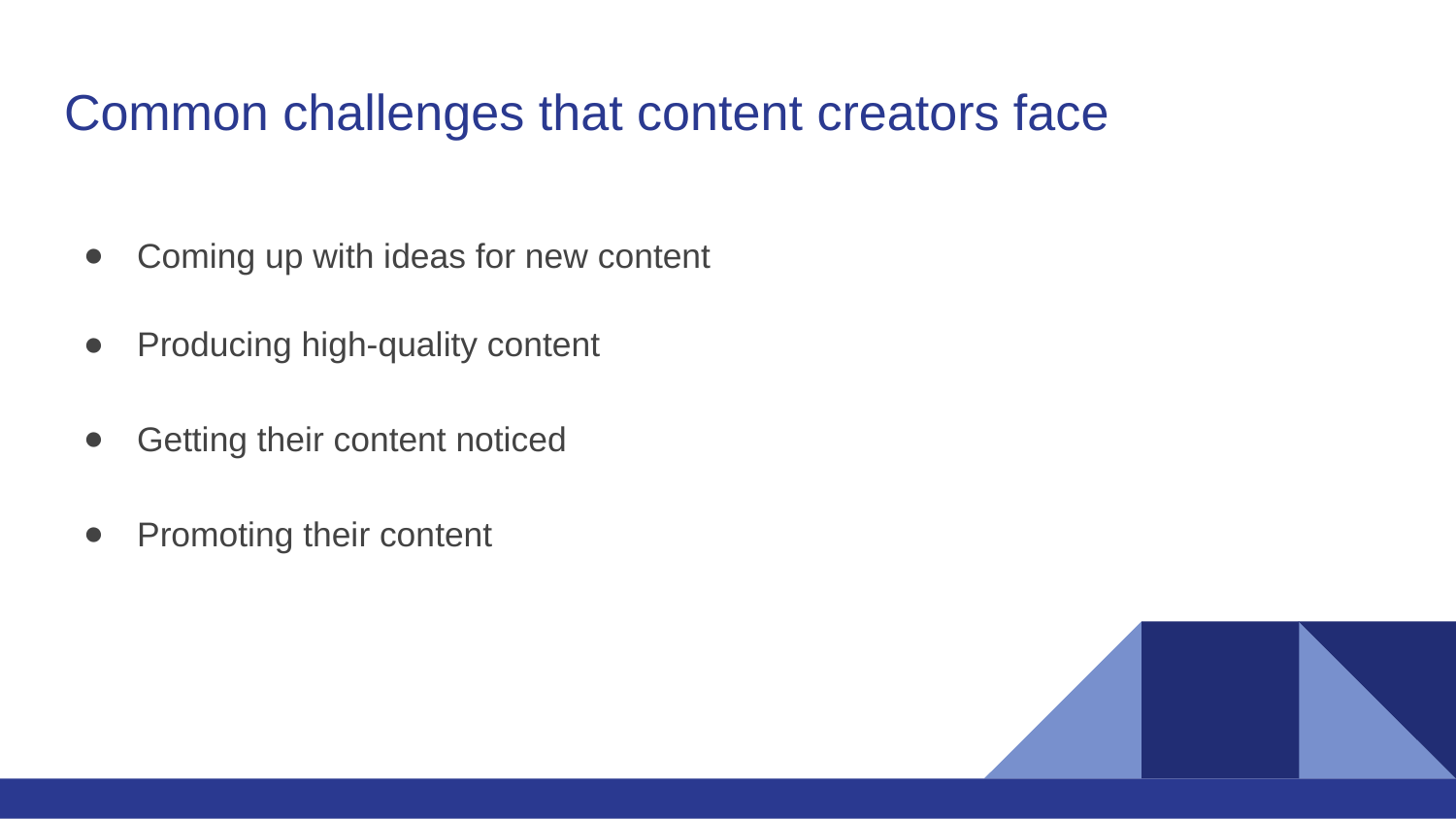

# Common challenges that content creators face
Coming up with ideas for new content
Producing high-quality content
Getting their content noticed
Promoting their content